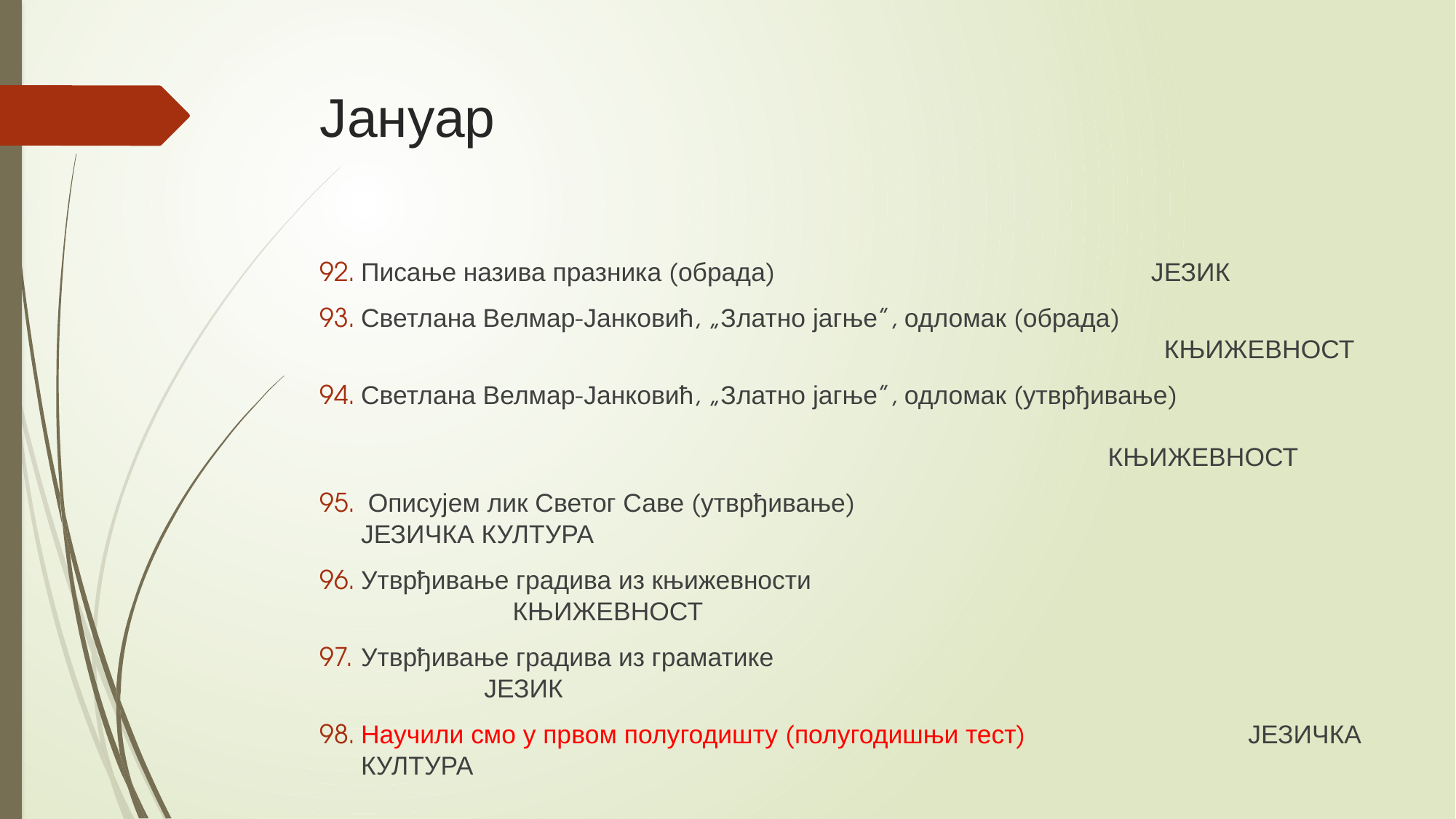

# Јануар

Писање назива празника (обрада)                                                     ЈЕЗИК
Светлана Велмар-Јанковић, „Златно јагње”, одломак (обрада)
                                                                                                                       КЊИЖЕВНОСТ
Светлана Велмар-Јанковић, „Златно јагње”, одломак (утврђивање) 																	             КЊИЖЕВНОСТ
 Описујем лик Светог Саве (утврђивање) 					  ЈЕЗИЧКА КУЛТУРА
Утврђивање градива из књижевности 						      КЊИЖЕВНОСТ
Утврђивање градива из граматике 							  ЈЕЗИК
Научили смо у првом полугодишту (полугодишњи тест)		  ЈЕЗИЧКА КУЛТУРА